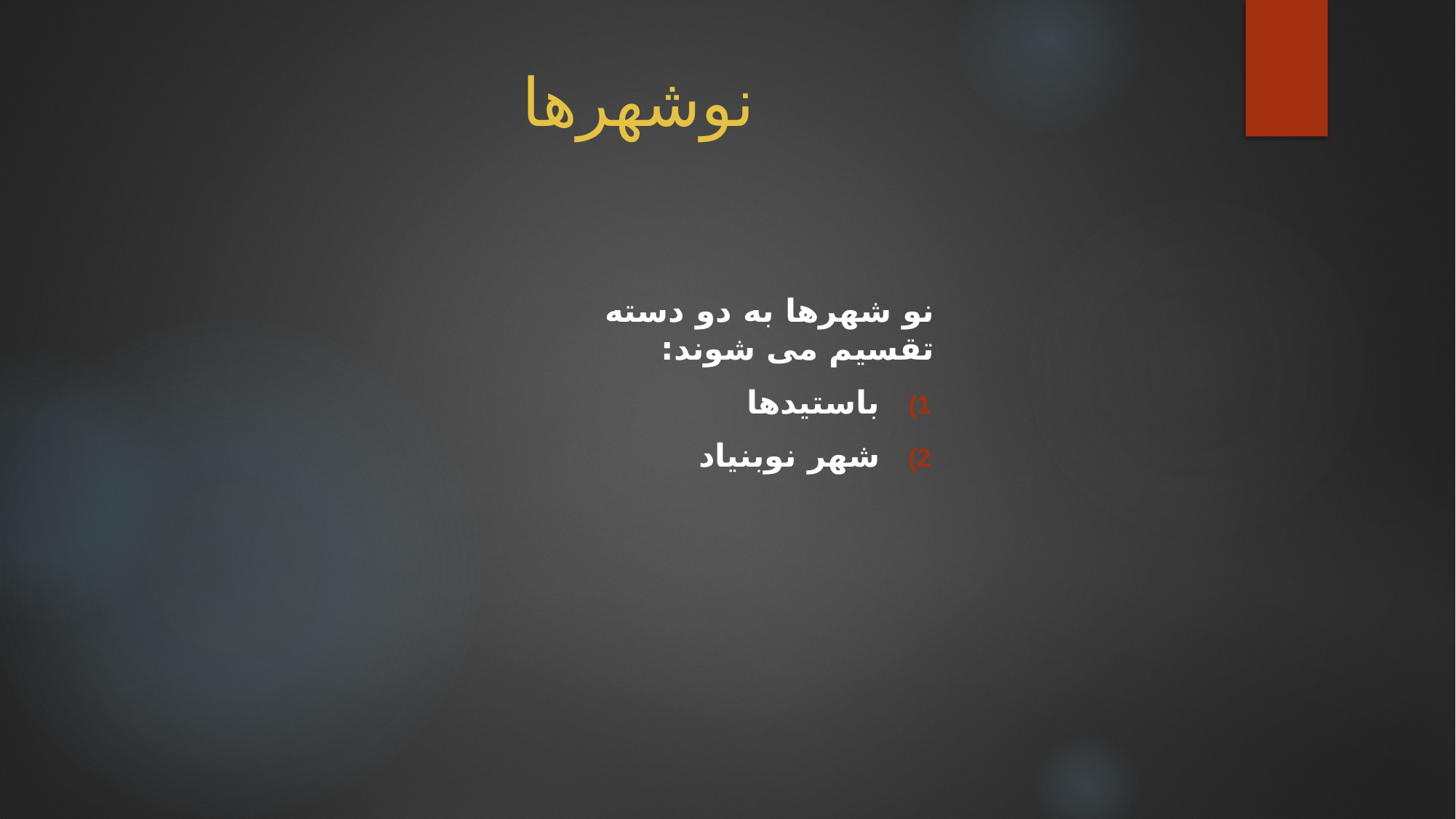

# نوشهرها
نو شهرها به دو دسته تقسیم می شوند:
باستیدها
شهر نوبنیاد